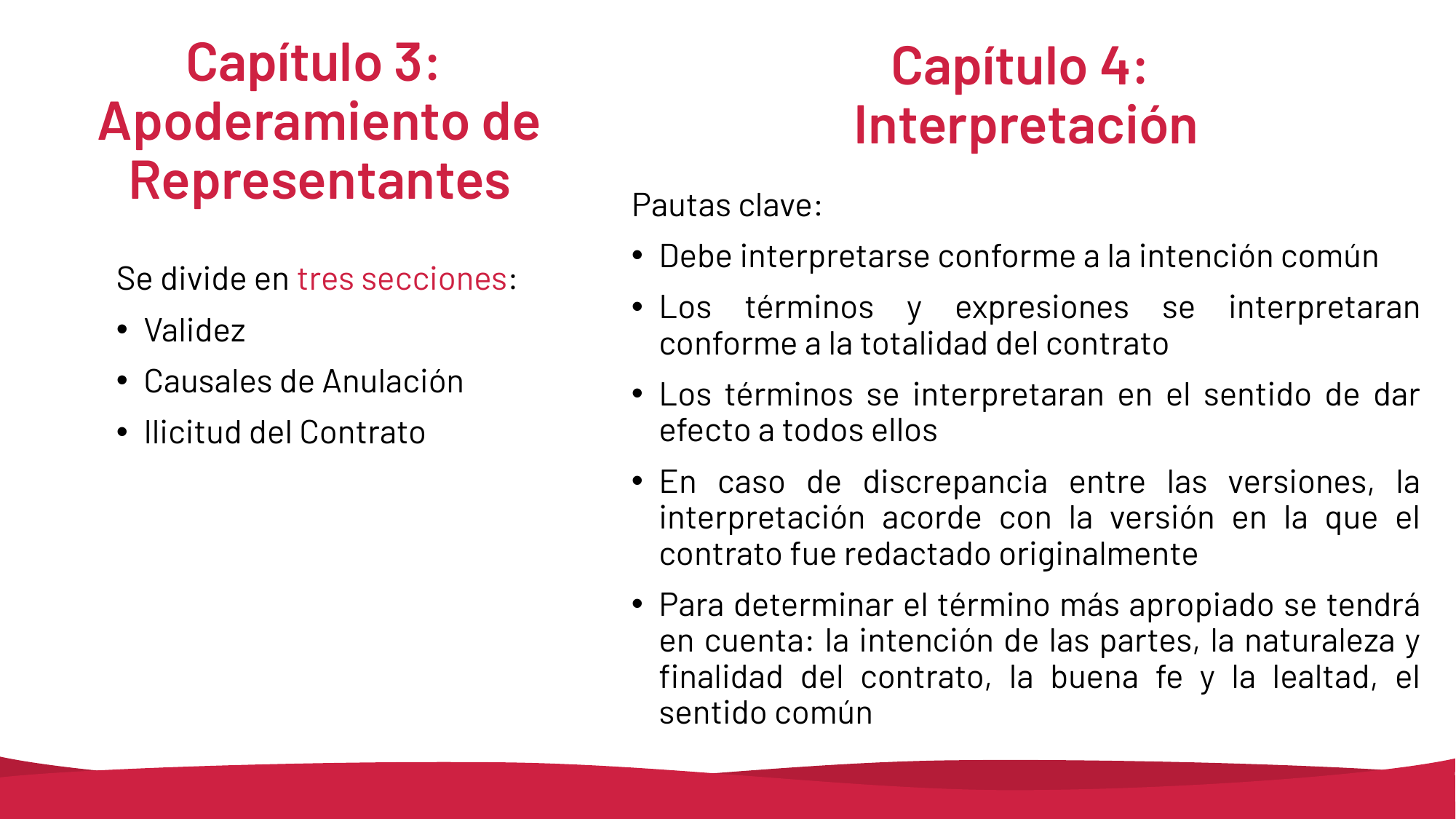

Capítulo 4:
Interpretación
# Capítulo 3: Apoderamiento de Representantes
Pautas clave:
Debe interpretarse conforme a la intención común
Los términos y expresiones se interpretaran conforme a la totalidad del contrato
Los términos se interpretaran en el sentido de dar efecto a todos ellos
En caso de discrepancia entre las versiones, la interpretación acorde con la versión en la que el contrato fue redactado originalmente
Para determinar el término más apropiado se tendrá en cuenta: la intención de las partes, la naturaleza y finalidad del contrato, la buena fe y la lealtad, el sentido común
Se divide en tres secciones:
Validez
Causales de Anulación
Ilicitud del Contrato